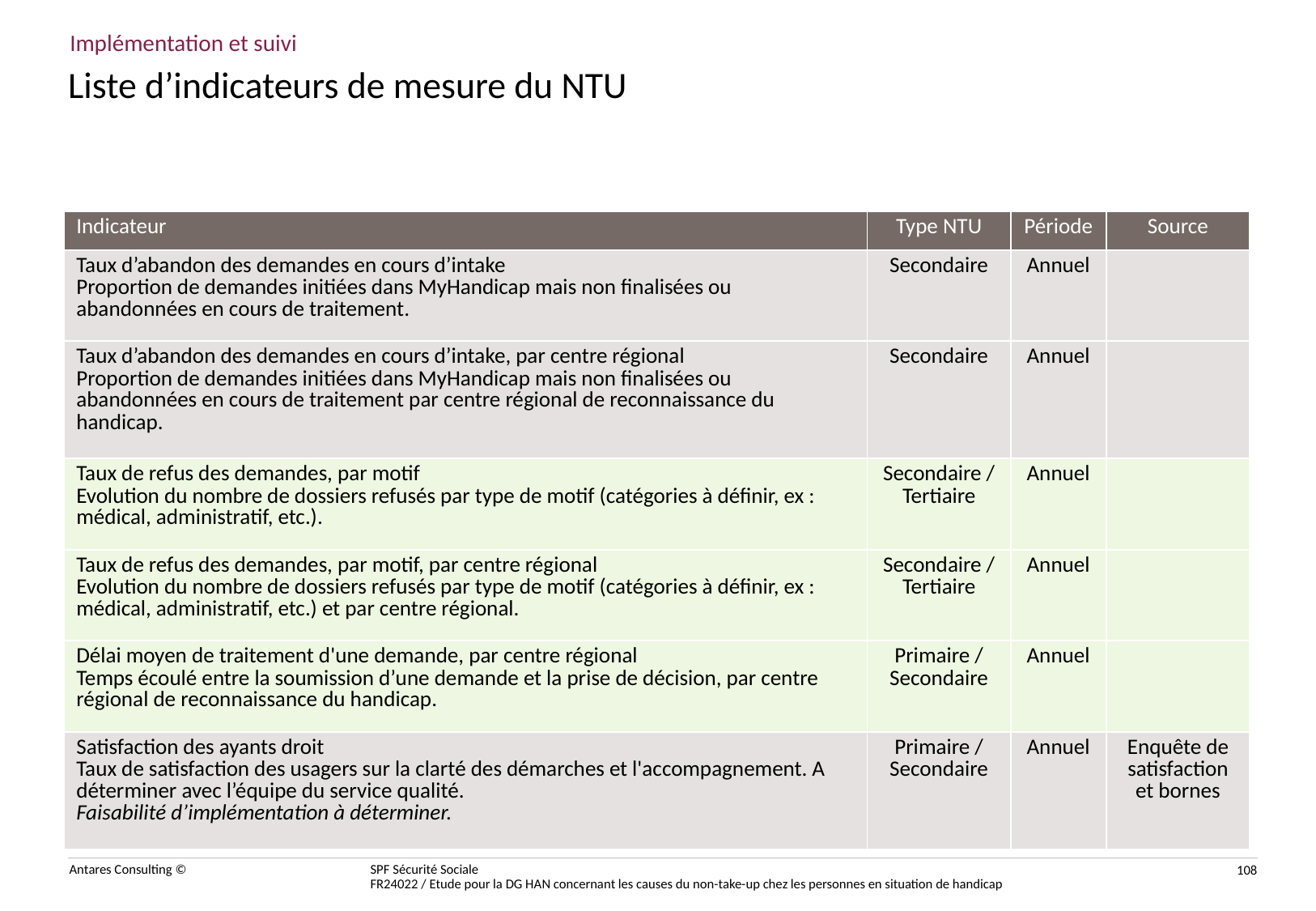

Implémentation et suivi
# Liste d’indicateurs de mesure du NTU
| Indicateur | Type NTU | Période | Source |
| --- | --- | --- | --- |
| Taux d’abandon des demandes en cours d’intake Proportion de demandes initiées dans MyHandicap mais non finalisées ou abandonnées en cours de traitement. | Secondaire | Annuel |  |
| Taux d’abandon des demandes en cours d’intake, par centre régional Proportion de demandes initiées dans MyHandicap mais non finalisées ou abandonnées en cours de traitement par centre régional de reconnaissance du handicap. | Secondaire | Annuel |  |
| Taux de refus des demandes, par motif Evolution du nombre de dossiers refusés par type de motif (catégories à définir, ex : médical, administratif, etc.). | Secondaire / Tertiaire | Annuel |  |
| Taux de refus des demandes, par motif, par centre régional Evolution du nombre de dossiers refusés par type de motif (catégories à définir, ex : médical, administratif, etc.) et par centre régional. | Secondaire / Tertiaire | Annuel |  |
| Délai moyen de traitement d'une demande, par centre régional Temps écoulé entre la soumission d’une demande et la prise de décision, par centre régional de reconnaissance du handicap. | Primaire / Secondaire | Annuel |  |
| Satisfaction des ayants droit Taux de satisfaction des usagers sur la clarté des démarches et l'accompagnement. A déterminer avec l’équipe du service qualité. Faisabilité d’implémentation à déterminer. | Primaire / Secondaire | Annuel | Enquête de satisfaction et bornes |